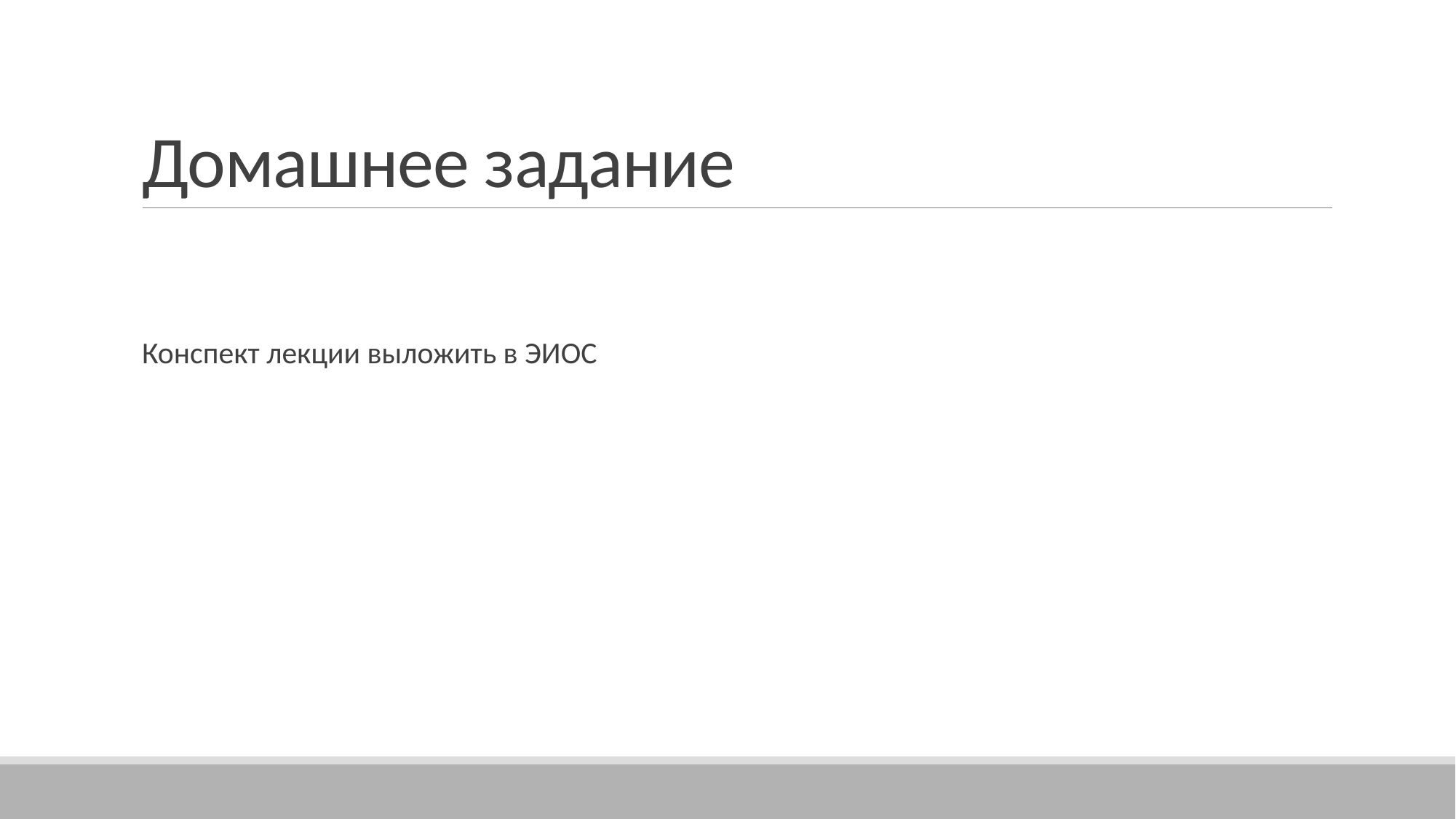

# Домашнее задание

Конспект лекции выложить в ЭИОС